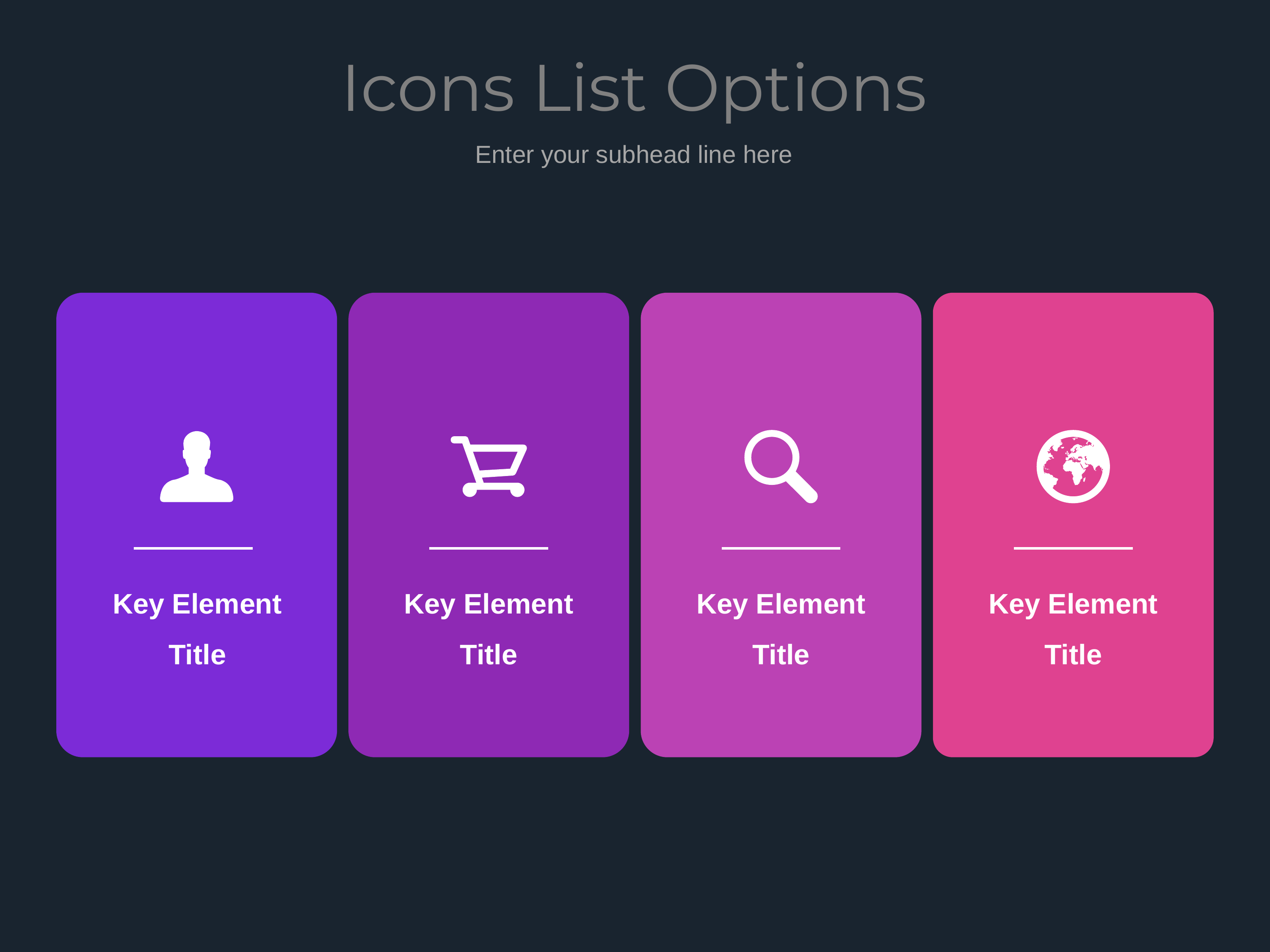

# Icons List Options
Enter your subhead line here

Key Element Title
Key Element Title
Key Element Title
Key Element Title